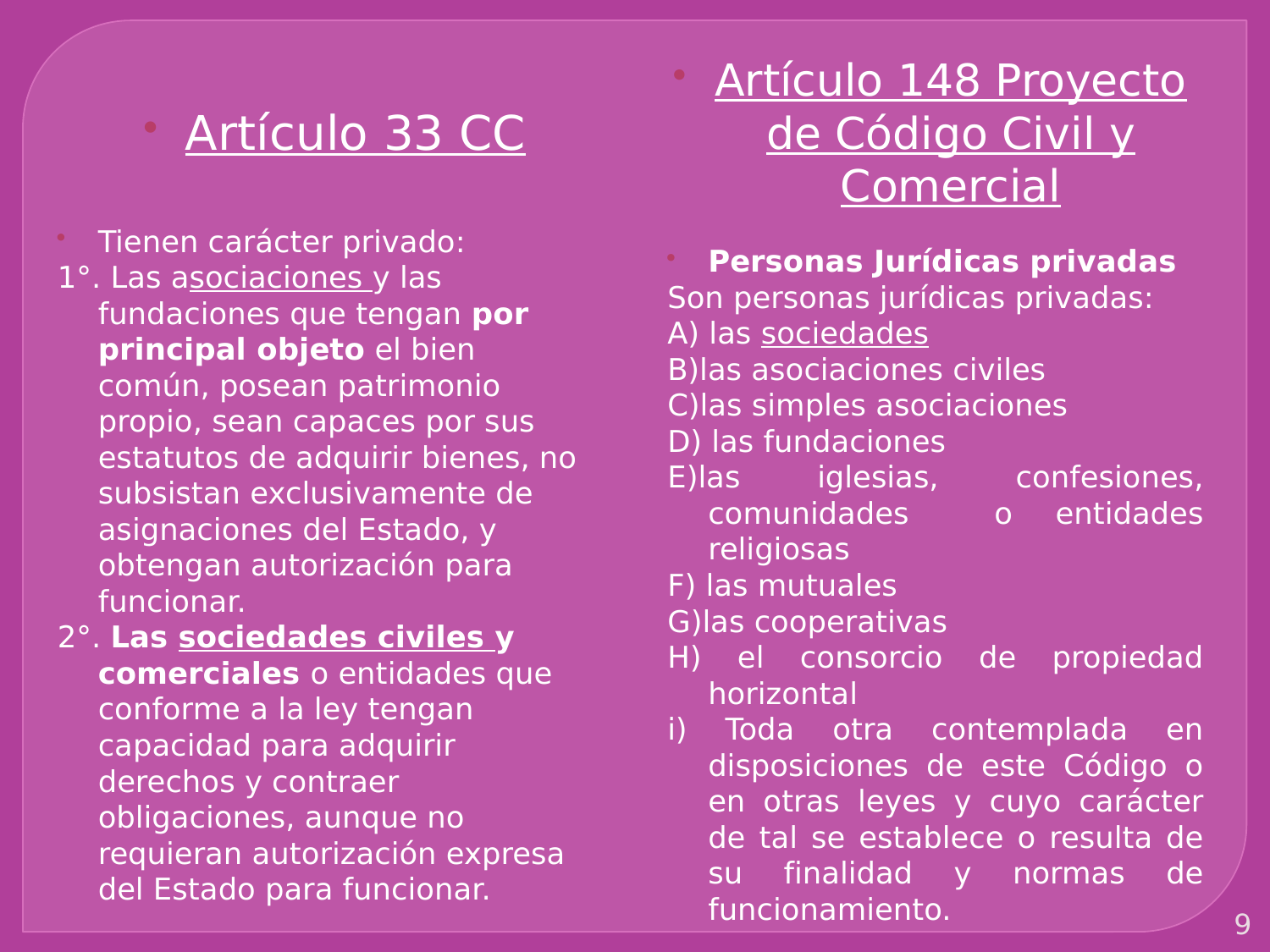

Artículo 148 Proyecto de Código Civil y Comercial
Artículo 33 CC
Tienen carácter privado:
1°. Las asociaciones y las fundaciones que tengan por principal objeto el bien común, posean patrimonio propio, sean capaces por sus estatutos de adquirir bienes, no subsistan exclusivamente de asignaciones del Estado, y obtengan autorización para funcionar.
2°. Las sociedades civiles y comerciales o entidades que conforme a la ley tengan capacidad para adquirir derechos y contraer obligaciones, aunque no requieran autorización expresa del Estado para funcionar.

Personas Jurídicas privadas
Son personas jurídicas privadas:
A) las sociedades
B)las asociaciones civiles
C)las simples asociaciones
D) las fundaciones
E)las iglesias, confesiones, comunidades  o entidades religiosas
F) las mutuales
G)las cooperativas
H) el consorcio de propiedad horizontal
i) Toda otra contemplada en disposiciones de este Código o en otras leyes y cuyo carácter de tal se establece o resulta de su finalidad y normas de funcionamiento.
9